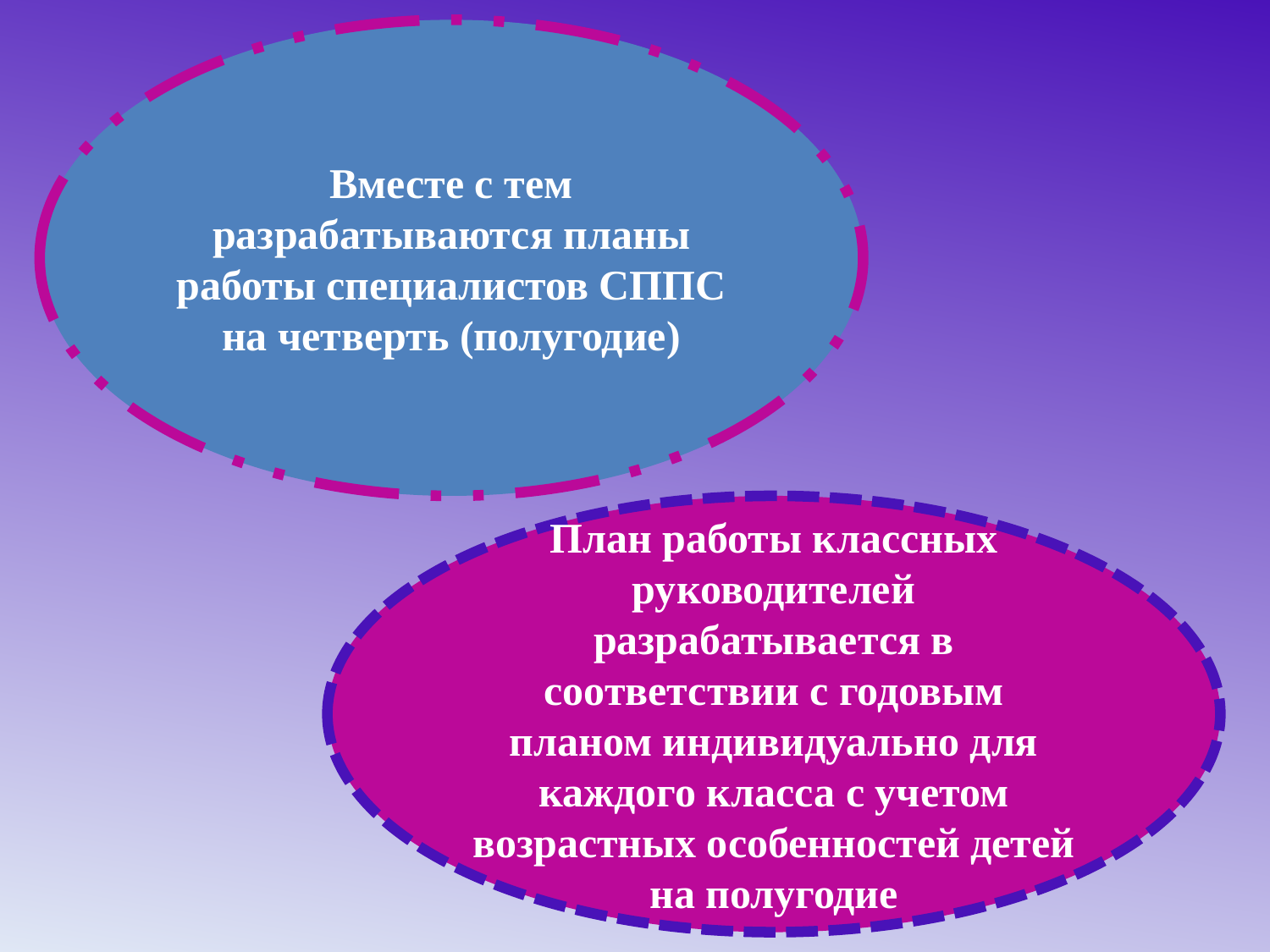

Вместе с тем разрабатываются планы работы специалистов СППС на четверть (полугодие)
План работы классных руководителей разрабатывается в соответствии с годовым планом индивидуально для каждого класса с учетом возрастных особенностей детей на полугодие